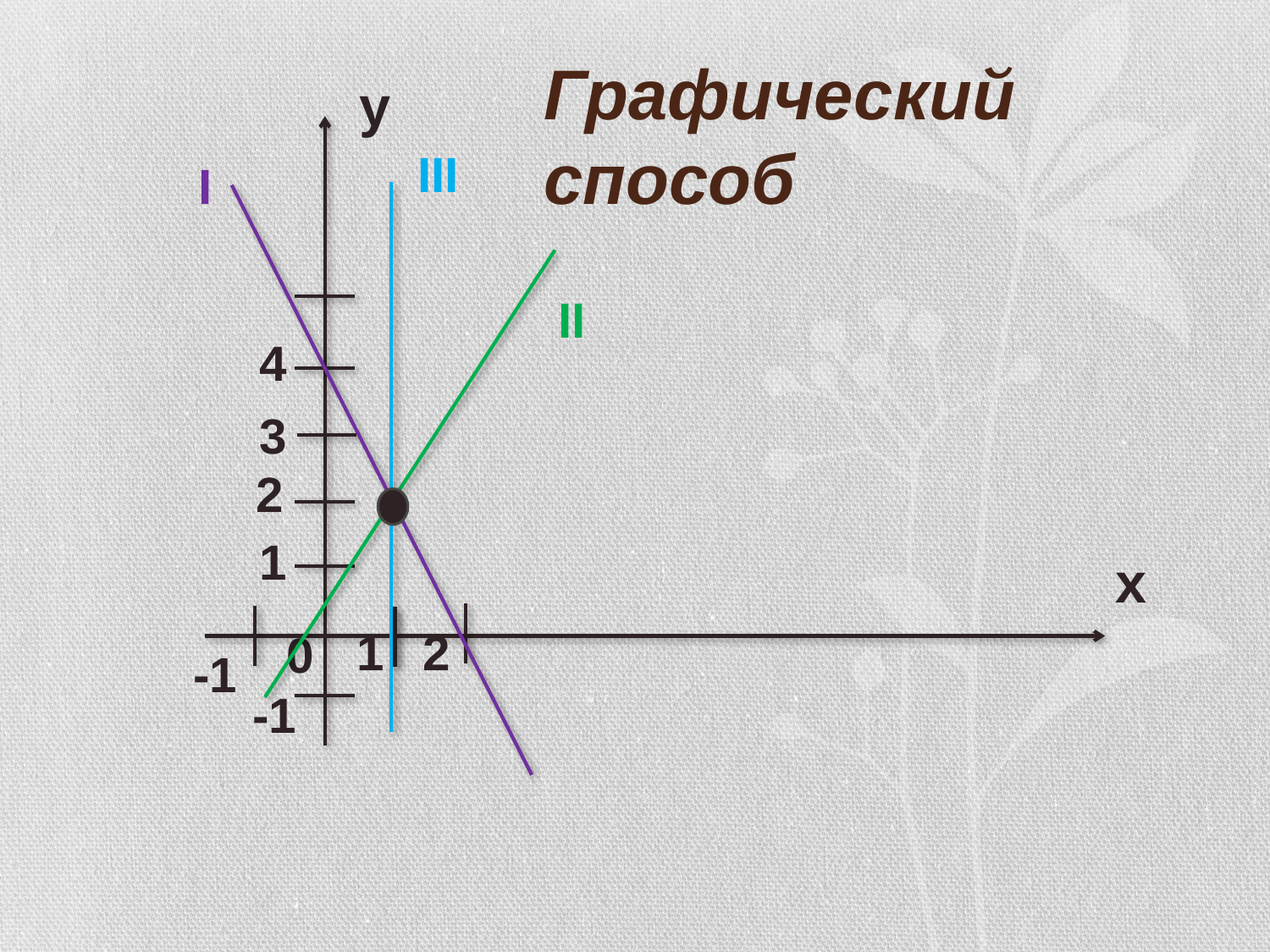

Графический способ
у
4
3
2
1
х
2
1
0
-1
-1
III
I
II